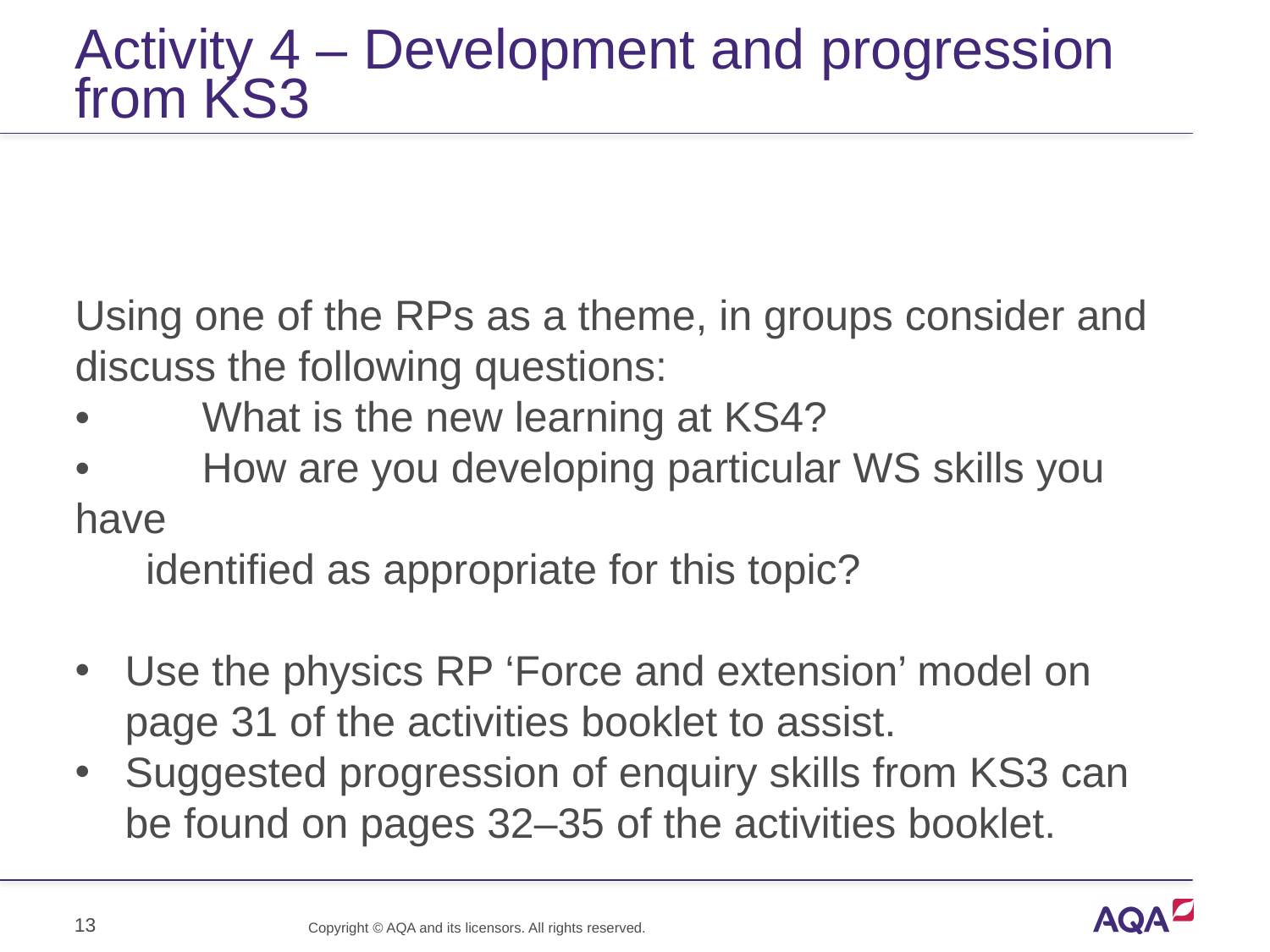

# Activity 4 – Development and progression from KS3
Using one of the RPs as a theme, in groups consider and discuss the following questions:
•	What is the new learning at KS4?
•	How are you developing particular WS skills you have
      identified as appropriate for this topic?

Use the physics RP ‘Force and extension’ model on page 31 of the activities booklet to assist.
Suggested progression of enquiry skills from KS3 can be found on pages 32–35 of the activities booklet.

13
Copyright © AQA and its licensors. All rights reserved.